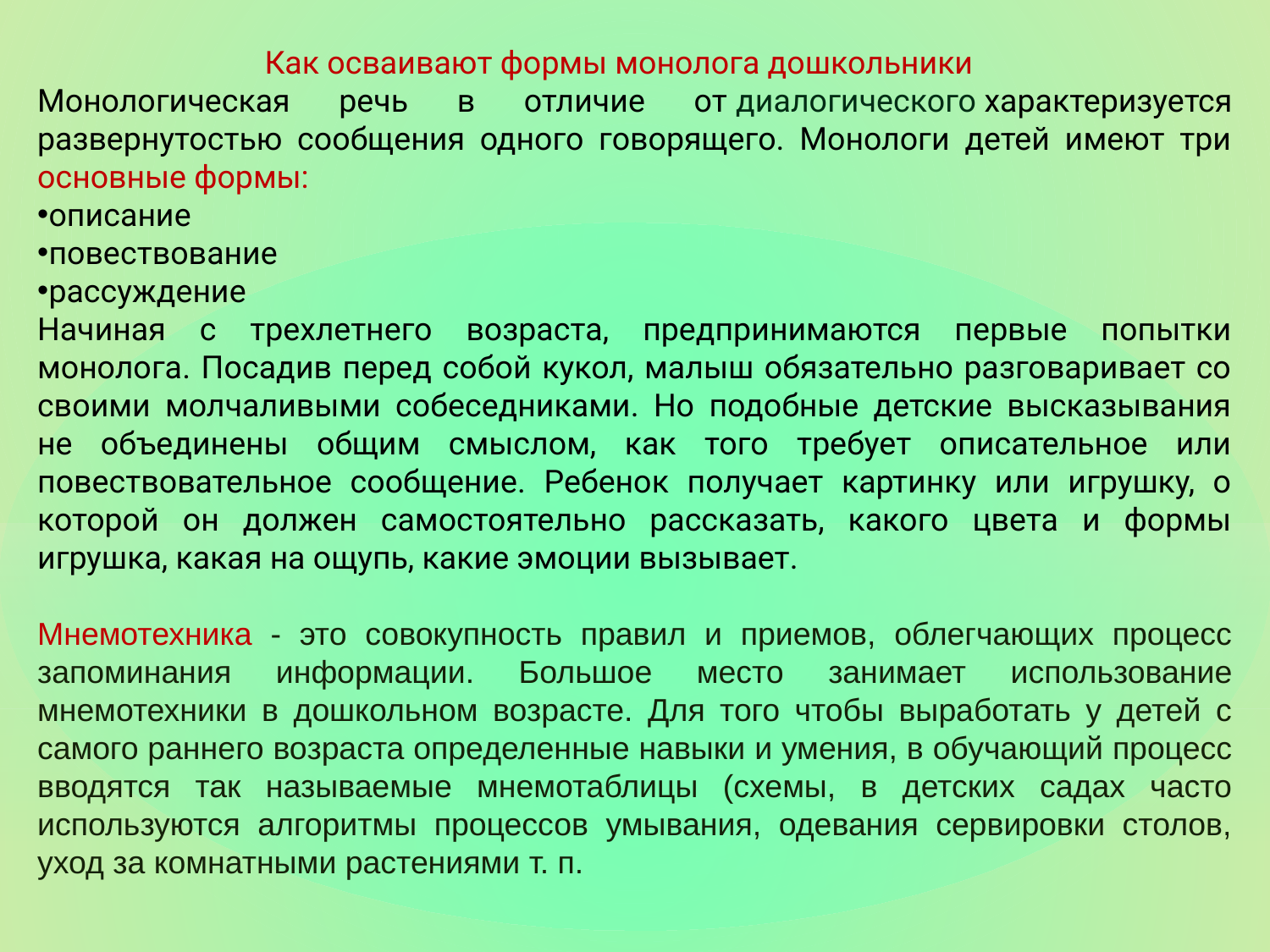

Как осваивают формы монолога дошкольники
Монологическая речь в отличие от диалогического характеризуется развернутостью сообщения одного говорящего. Монологи детей имеют три основные формы:
описание
повествование
рассуждение
Начиная с трехлетнего возраста, предпринимаются первые попытки монолога. Посадив перед собой кукол, малыш обязательно разговаривает со своими молчаливыми собеседниками. Но подобные детские высказывания не объединены общим смыслом, как того требует описательное или повествовательное сообщение. Ребенок получает картинку или игрушку, о которой он должен самостоятельно рассказать, какого цвета и формы игрушка, какая на ощупь, какие эмоции вызывает.

Мнемотехника - это совокупность правил и приемов, облегчающих процесс запоминания информации. Большое место занимает использование мнемотехники в дошкольном возрасте. Для того чтобы выработать у детей с самого раннего возраста определенные навыки и умения, в обучающий процесс вводятся так называемые мнемотаблицы (схемы, в детских садах часто используются алгоритмы процессов умывания, одевания сервировки столов, уход за комнатными растениями т. п.